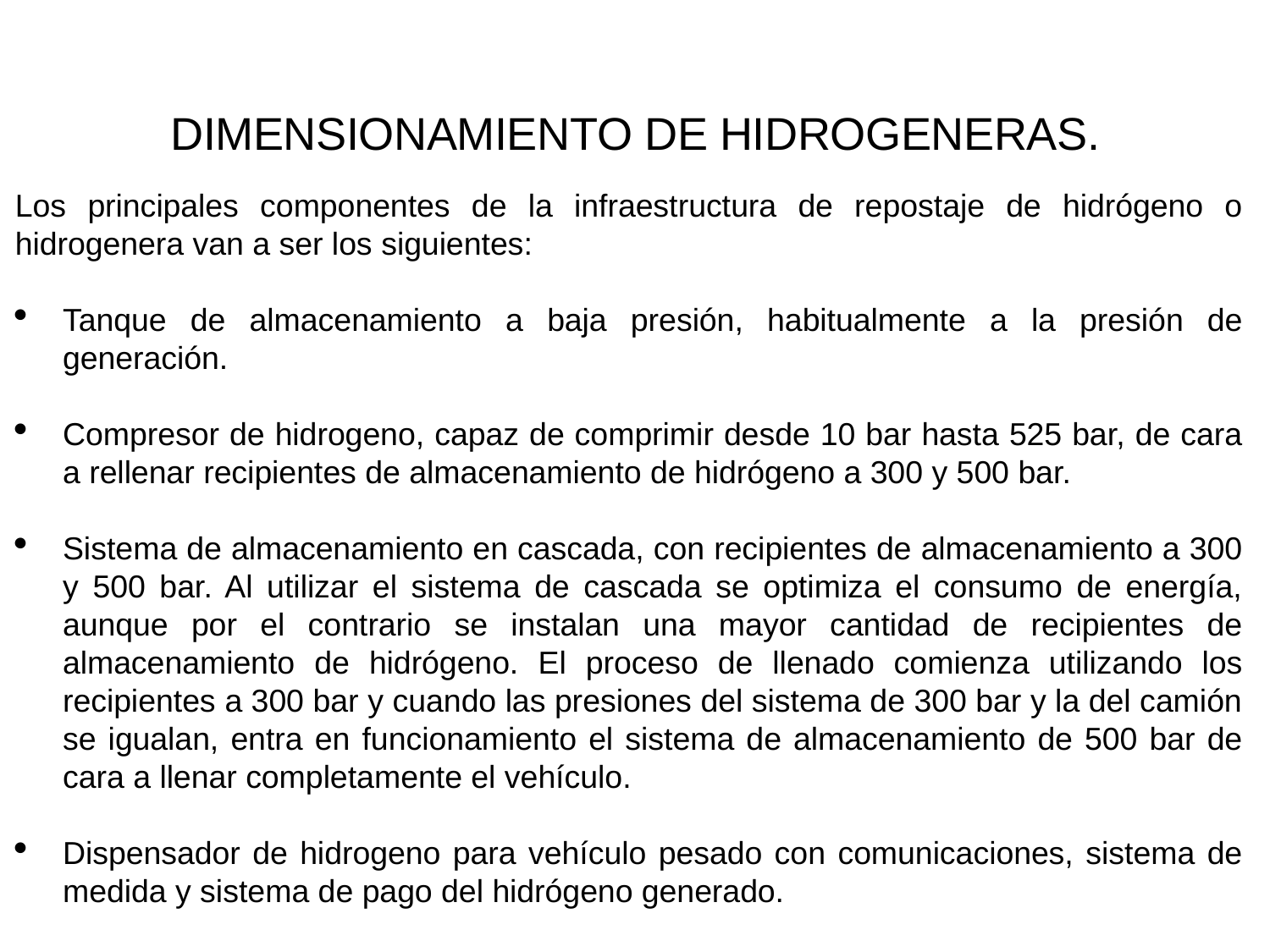

DIMENSIONAMIENTO DE HIDROGENERAS.
Los principales componentes de la infraestructura de repostaje de hidrógeno o hidrogenera van a ser los siguientes:

Tanque de almacenamiento a baja presión, habitualmente a la presión de generación.

Compresor de hidrogeno, capaz de comprimir desde 10 bar hasta 525 bar, de cara a rellenar recipientes de almacenamiento de hidrógeno a 300 y 500 bar.

Sistema de almacenamiento en cascada, con recipientes de almacenamiento a 300 y 500 bar. Al utilizar el sistema de cascada se optimiza el consumo de energía, aunque por el contrario se instalan una mayor cantidad de recipientes de almacenamiento de hidrógeno. El proceso de llenado comienza utilizando los recipientes a 300 bar y cuando las presiones del sistema de 300 bar y la del camión se igualan, entra en funcionamiento el sistema de almacenamiento de 500 bar de cara a llenar completamente el vehículo.

Dispensador de hidrogeno para vehículo pesado con comunicaciones, sistema de medida y sistema de pago del hidrógeno generado.